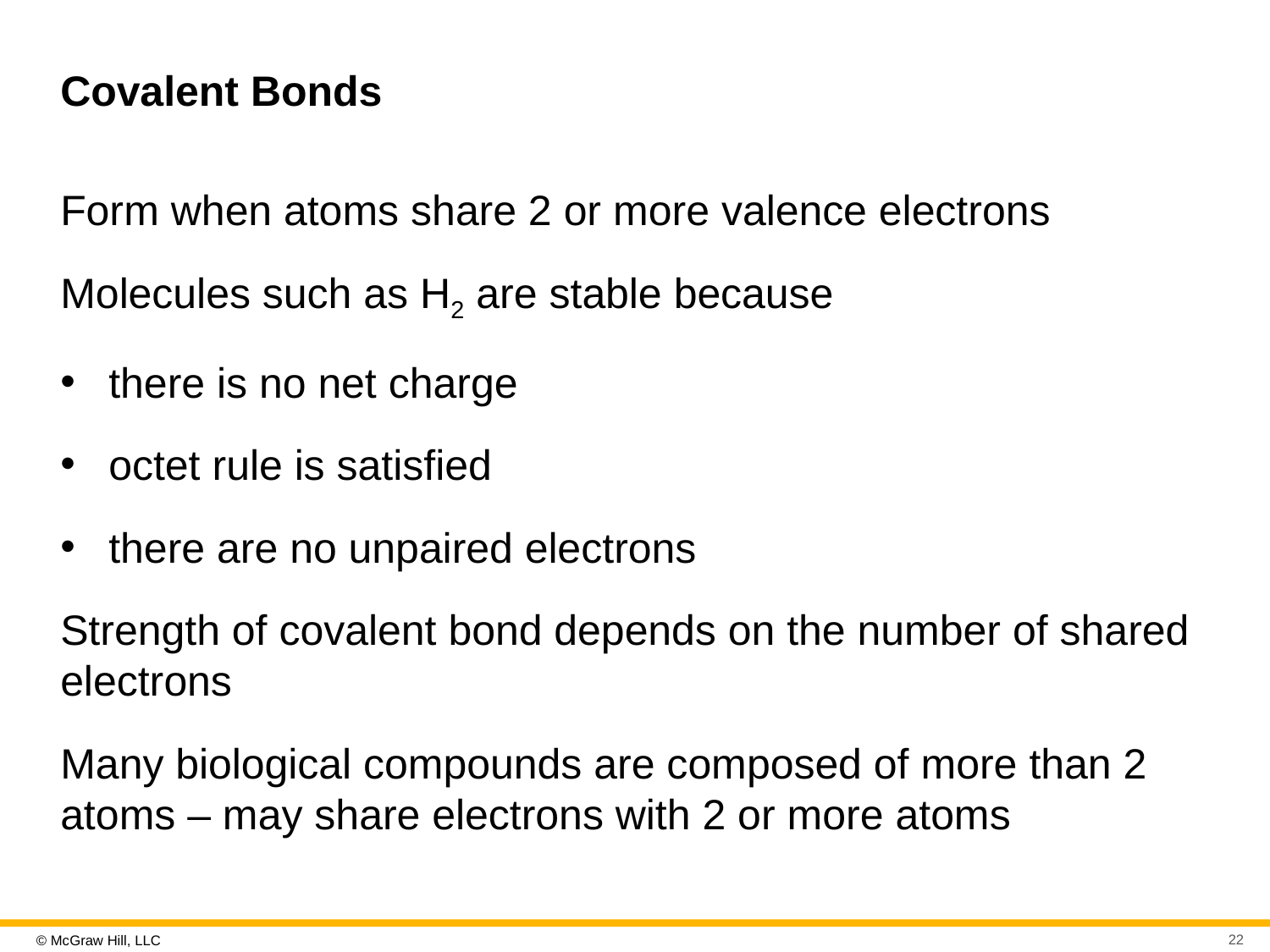

# Covalent Bonds
Form when atoms share 2 or more valence electrons
Molecules such as H2 are stable because
there is no net charge
octet rule is satisfied
there are no unpaired electrons
Strength of covalent bond depends on the number of shared electrons
Many biological compounds are composed of more than 2 atoms – may share electrons with 2 or more atoms
22